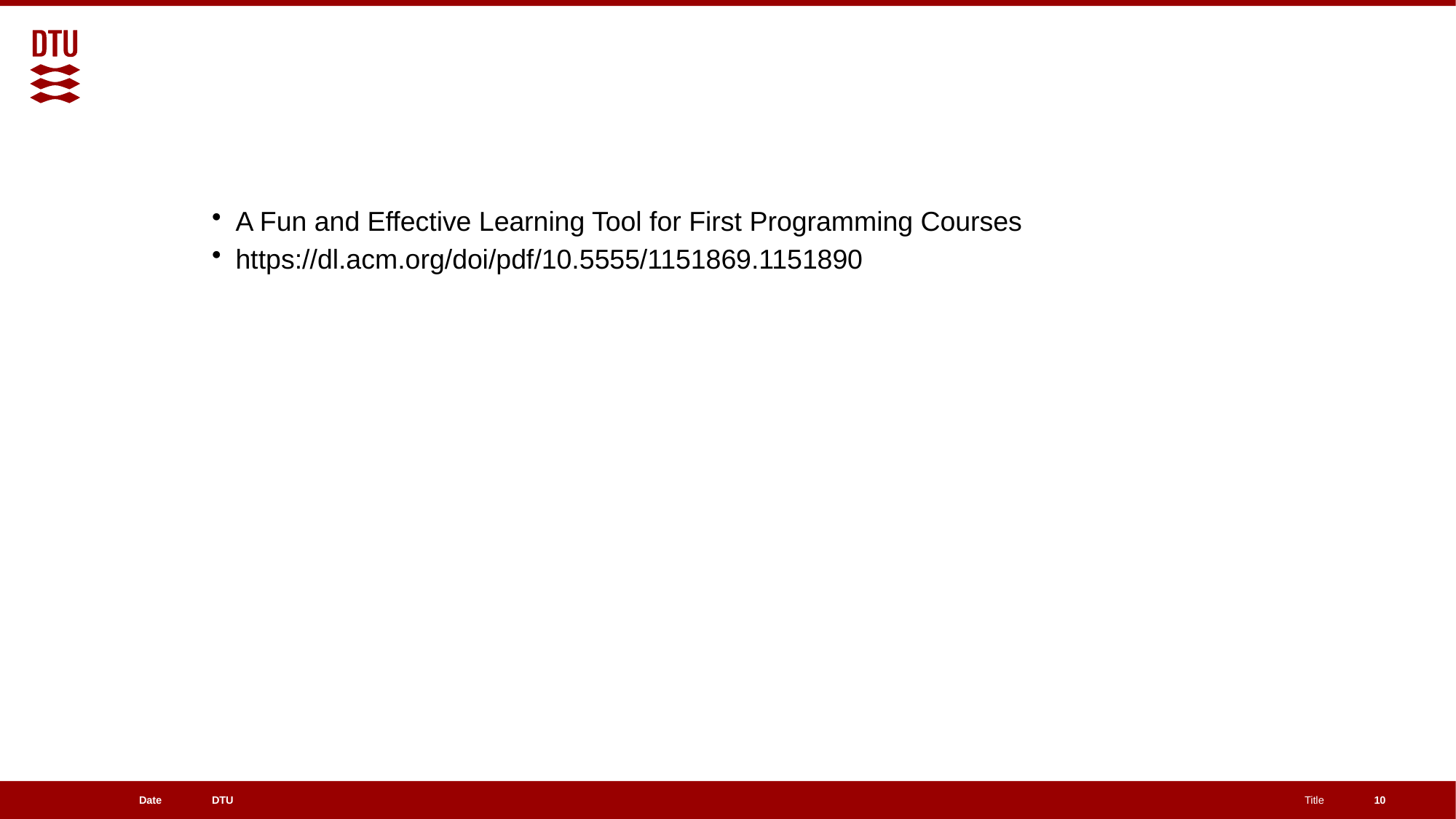

#
A Fun and Effective Learning Tool for First Programming Courses
https://dl.acm.org/doi/pdf/10.5555/1151869.1151890
10